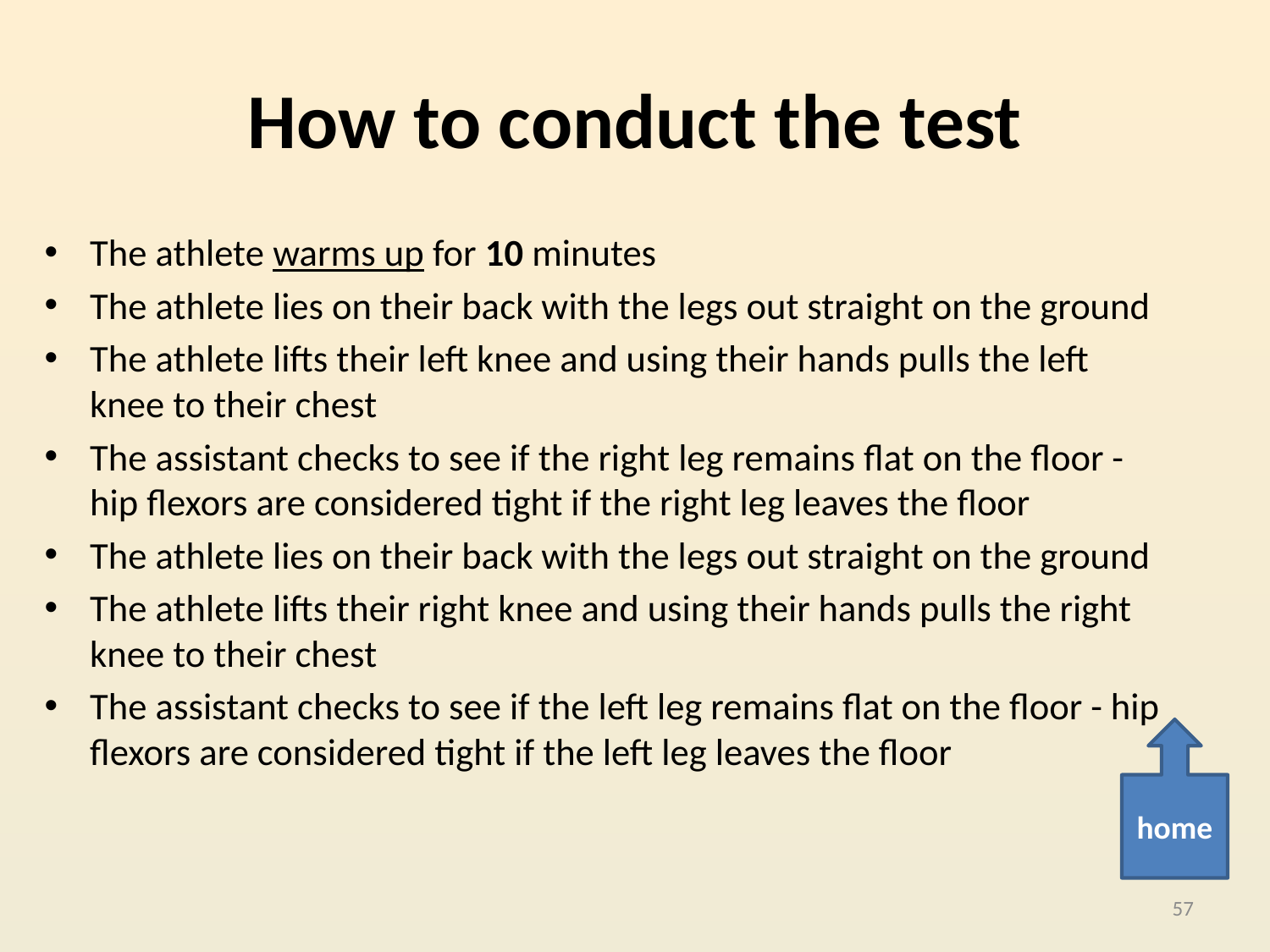

# How to conduct the test
The athlete warms up for 10 minutes
The athlete lies on their back with the legs out straight on the ground
The athlete lifts their left knee and using their hands pulls the left knee to their chest
The assistant checks to see if the right leg remains flat on the floor - hip flexors are considered tight if the right leg leaves the floor
The athlete lies on their back with the legs out straight on the ground
The athlete lifts their right knee and using their hands pulls the right knee to their chest
The assistant checks to see if the left leg remains flat on the floor - hip flexors are considered tight if the left leg leaves the floor
home
57